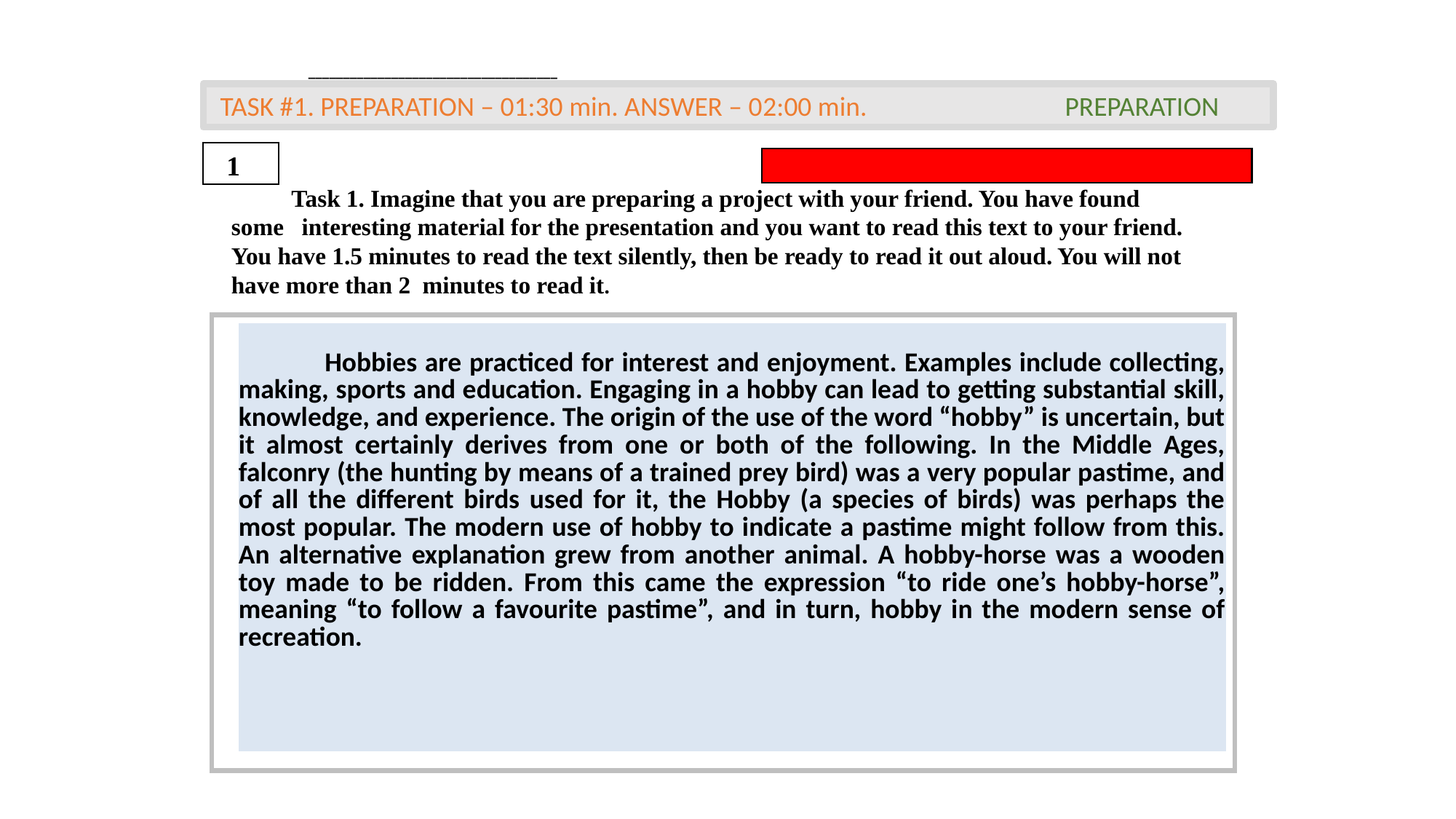

.
____________________________________
 TASK #1. PREPARATION – 01:30 min. ANSWER – 02:00 min.                                PREPARATION
1

          Task 1. Imagine that you are preparing a project with your friend. You have found some   interesting material for the presentation and you want to read this text to your friend. You have 1.5 minutes to read the text silently, then be ready to read it out aloud. You will not have more than 2  minutes to read it.

| Hobbies are practiced for interest and enjoyment. Examples include collecting, making, sports and education. Engaging in a hobby can lead to getting substantial skill, knowledge, and experience. The origin of the use of the word “hobby” is uncertain, but it almost certainly derives from one or both of the following. In the Middle Ages, falconry (the hunting by means of a trained prey bird) was a very popular pastime, and of all the different birds used for it, the Hobby (a species of birds) was perhaps the most popular. The modern use of hobby to indicate a pastime might follow from this. An alternative explanation grew from another animal. A hobby-horse was a wooden toy made to be ridden. From this came the expression “to ride one’s hobby-horse”, meaning “to follow a favourite pastime”, and in turn, hobby in the modern sense of recreation. |
| --- |